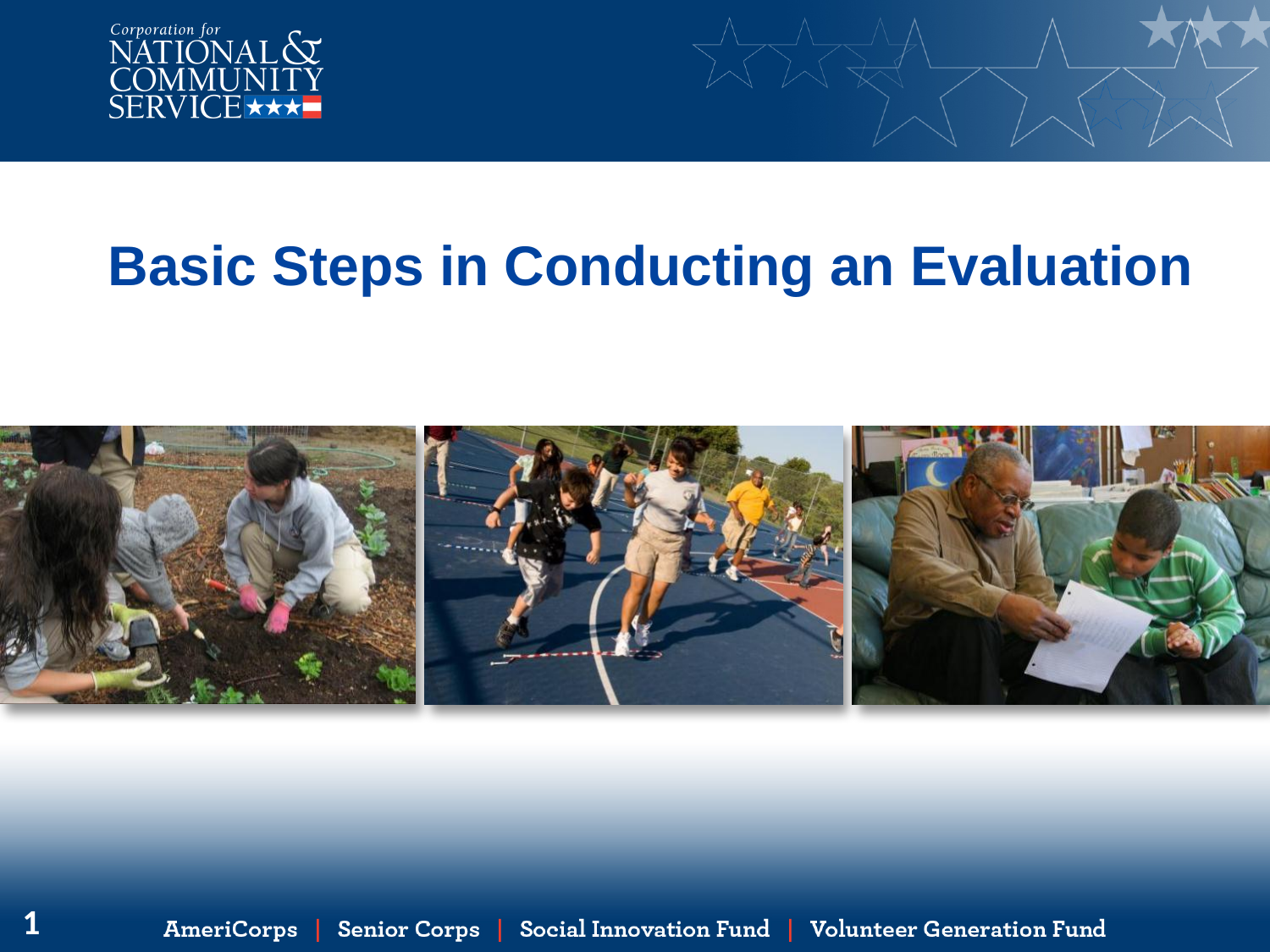

# Basic Steps in Conducting an Evaluation

1